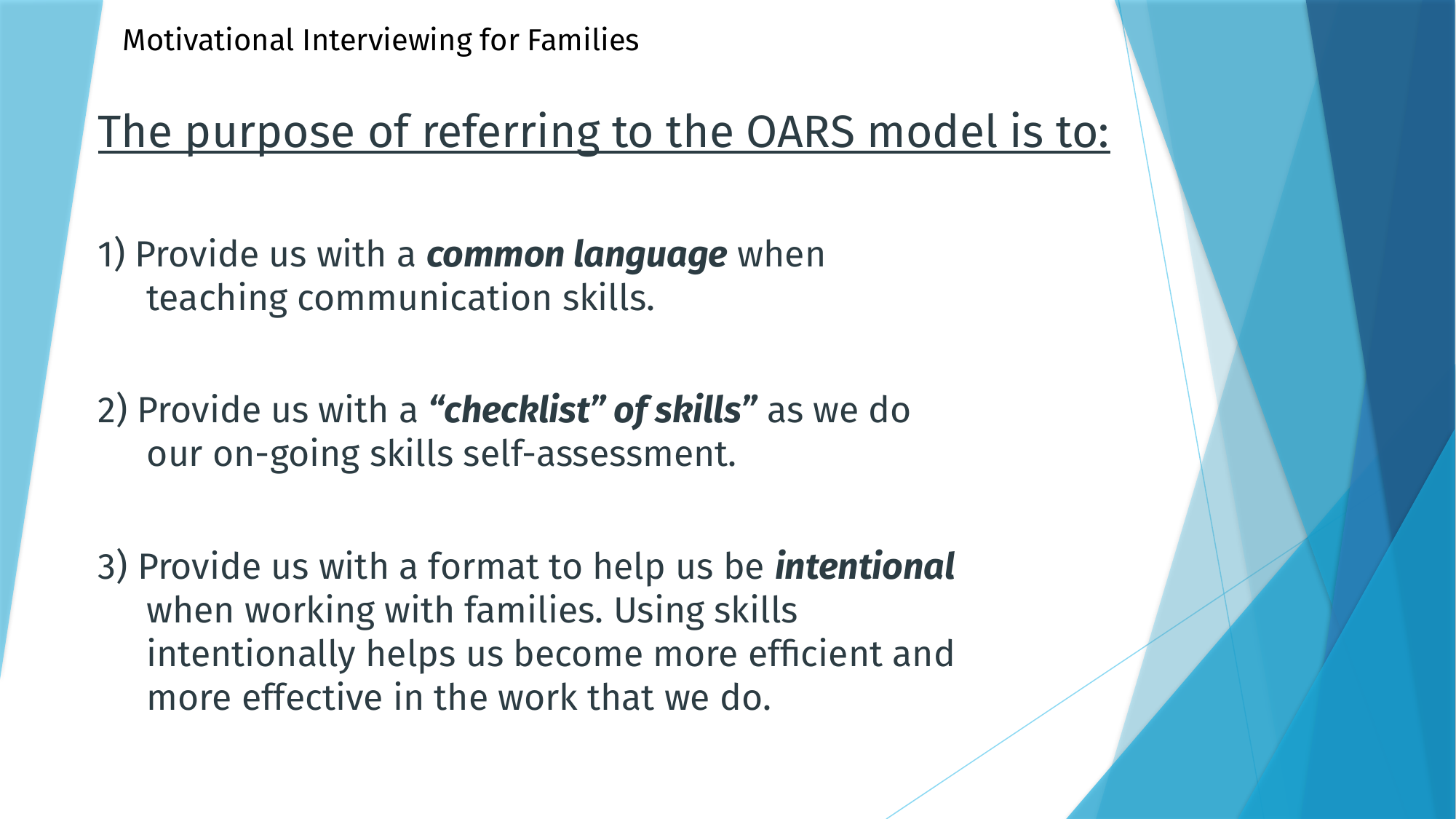

Motivational Interviewing for Families
# The purpose of referring to the OARS model is to:
1) Provide us with a common language when teaching communication skills.
2) Provide us with a “checklist” of skills” as we do our on-going skills self-assessment.
3) Provide us with a format to help us be intentional when working with families. Using skills intentionally helps us become more efficient and more effective in the work that we do.